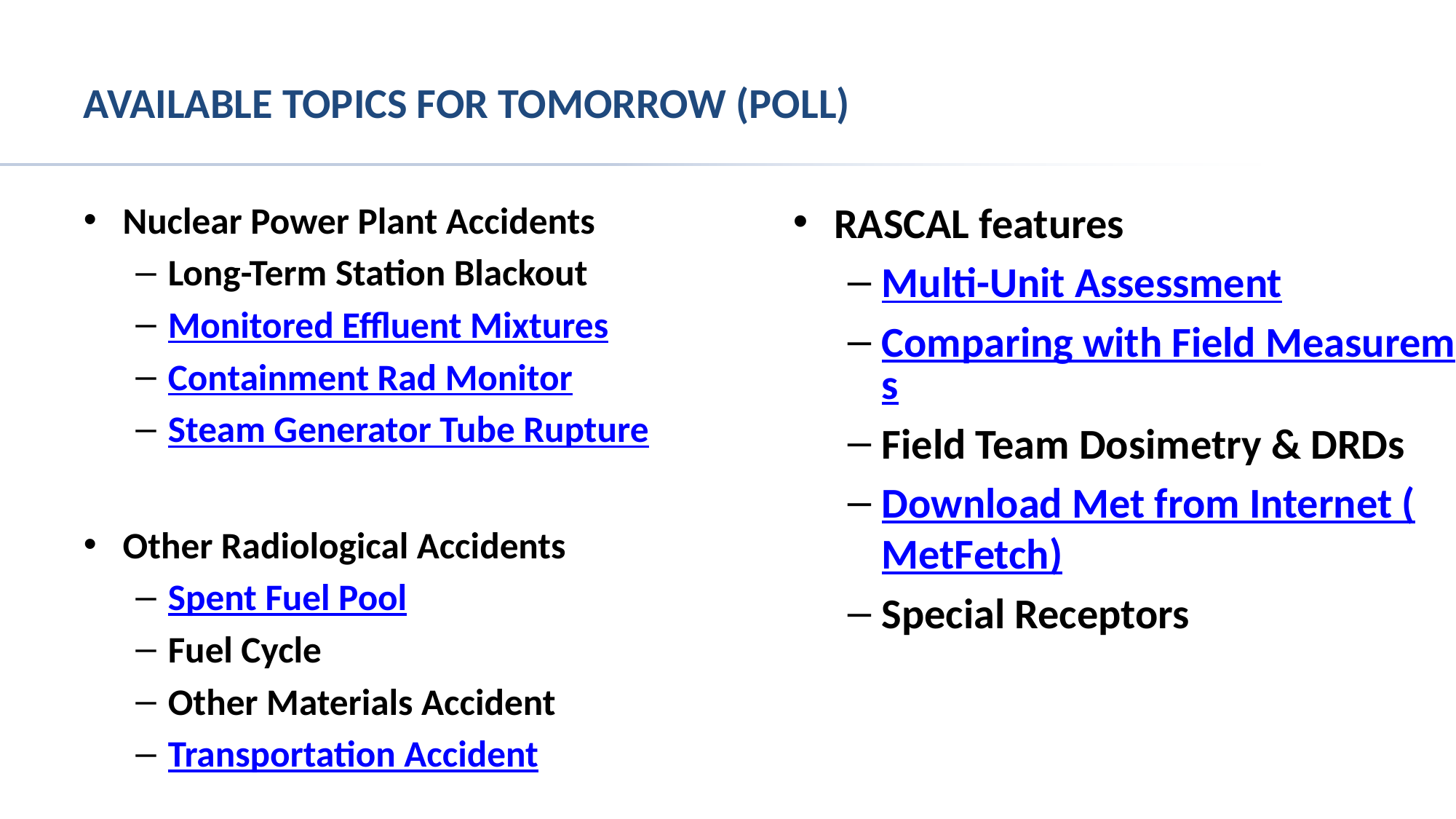

# Available topics for tomorrow (Poll)
RASCAL features
Multi-Unit Assessment
Comparing with Field Measurements
Field Team Dosimetry & DRDs
Download Met from Internet (MetFetch)
Special Receptors
Nuclear Power Plant Accidents
Long-Term Station Blackout
Monitored Effluent Mixtures
Containment Rad Monitor
Steam Generator Tube Rupture

Other Radiological Accidents
Spent Fuel Pool
Fuel Cycle
Other Materials Accident
Transportation Accident